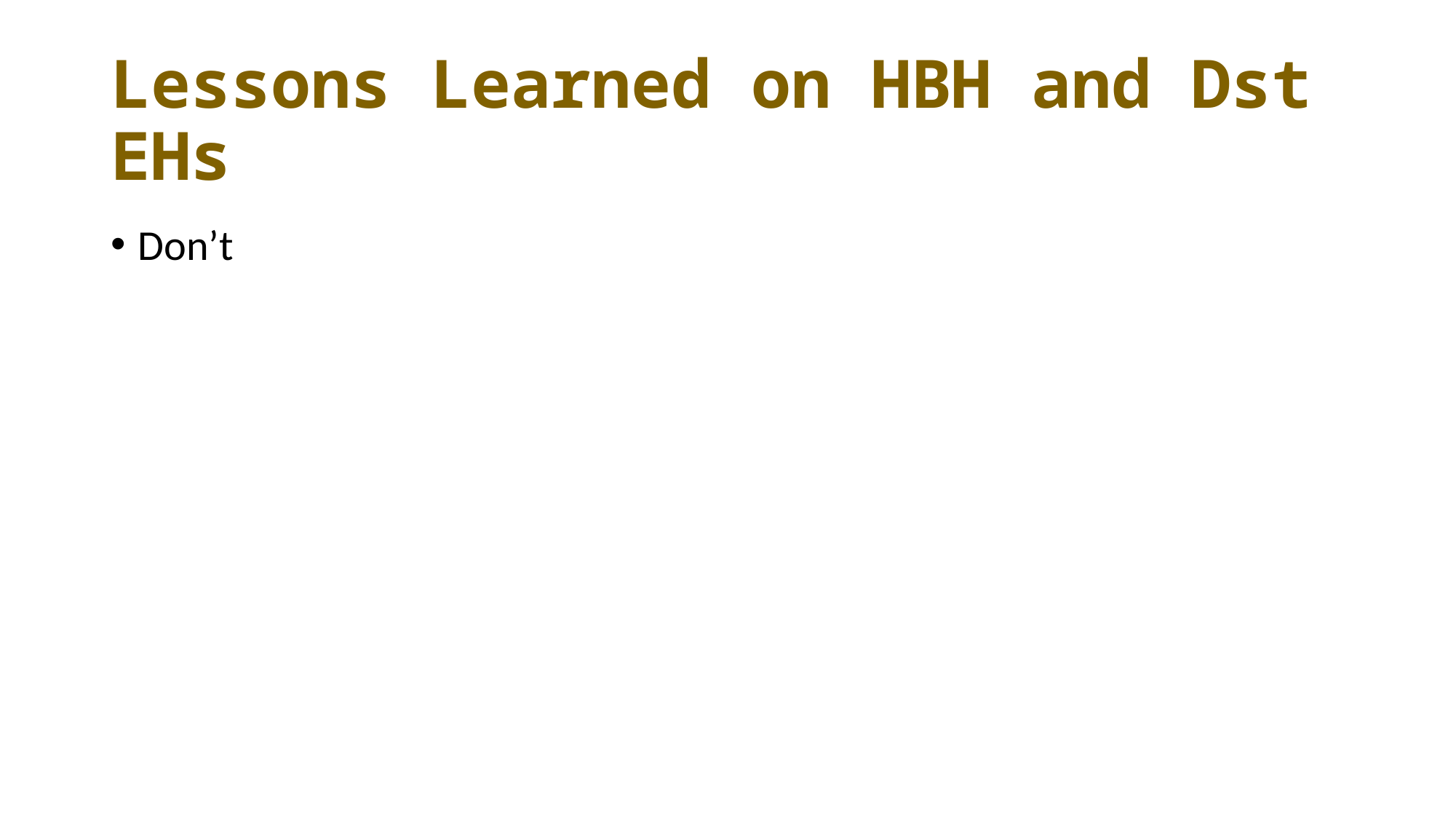

# Lessons Learned on HBH and Dst EHs
Don’t